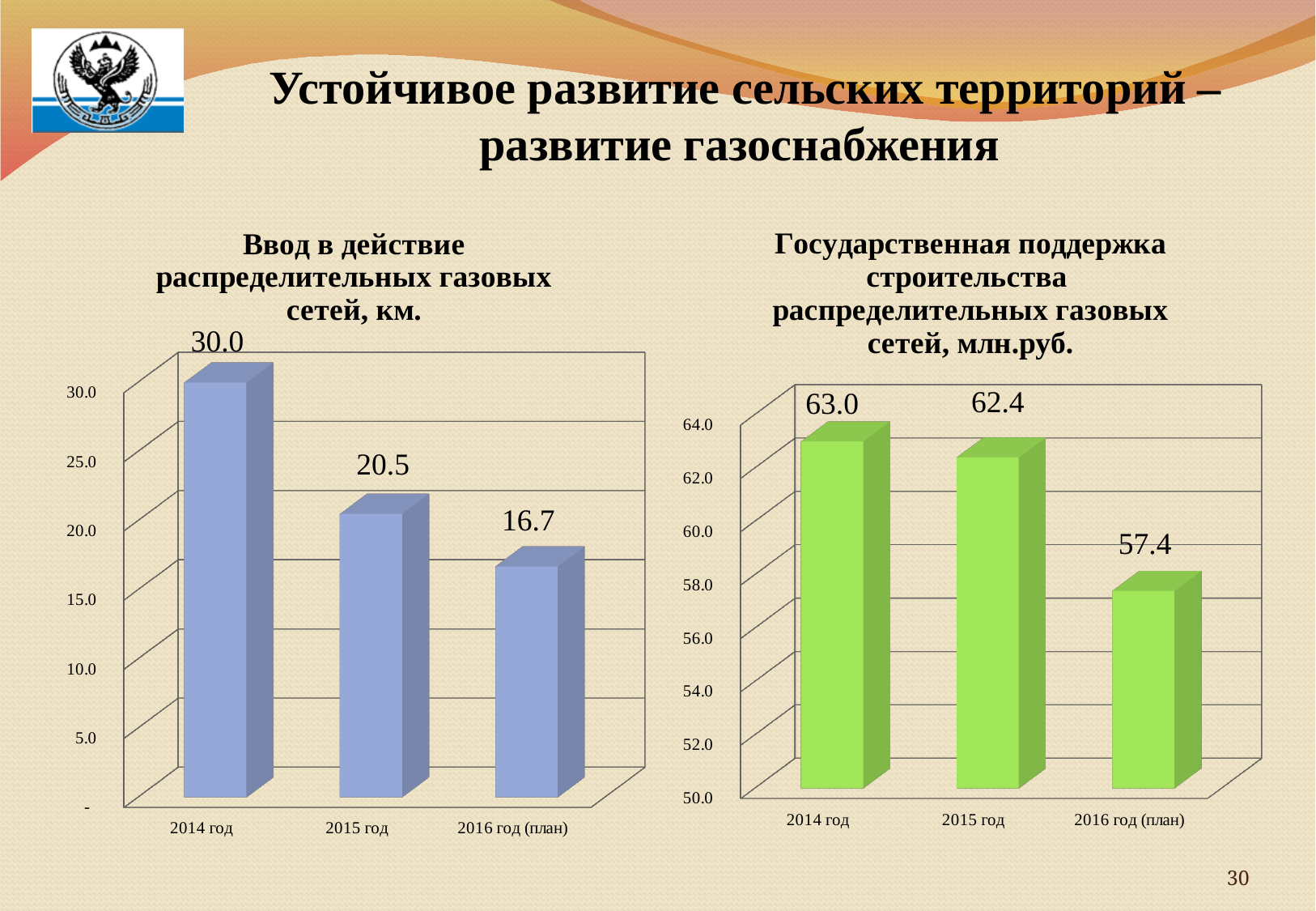

# Устойчивое развитие сельских территорий – развитие газоснабжения

[unsupported chart]

[unsupported chart]

30